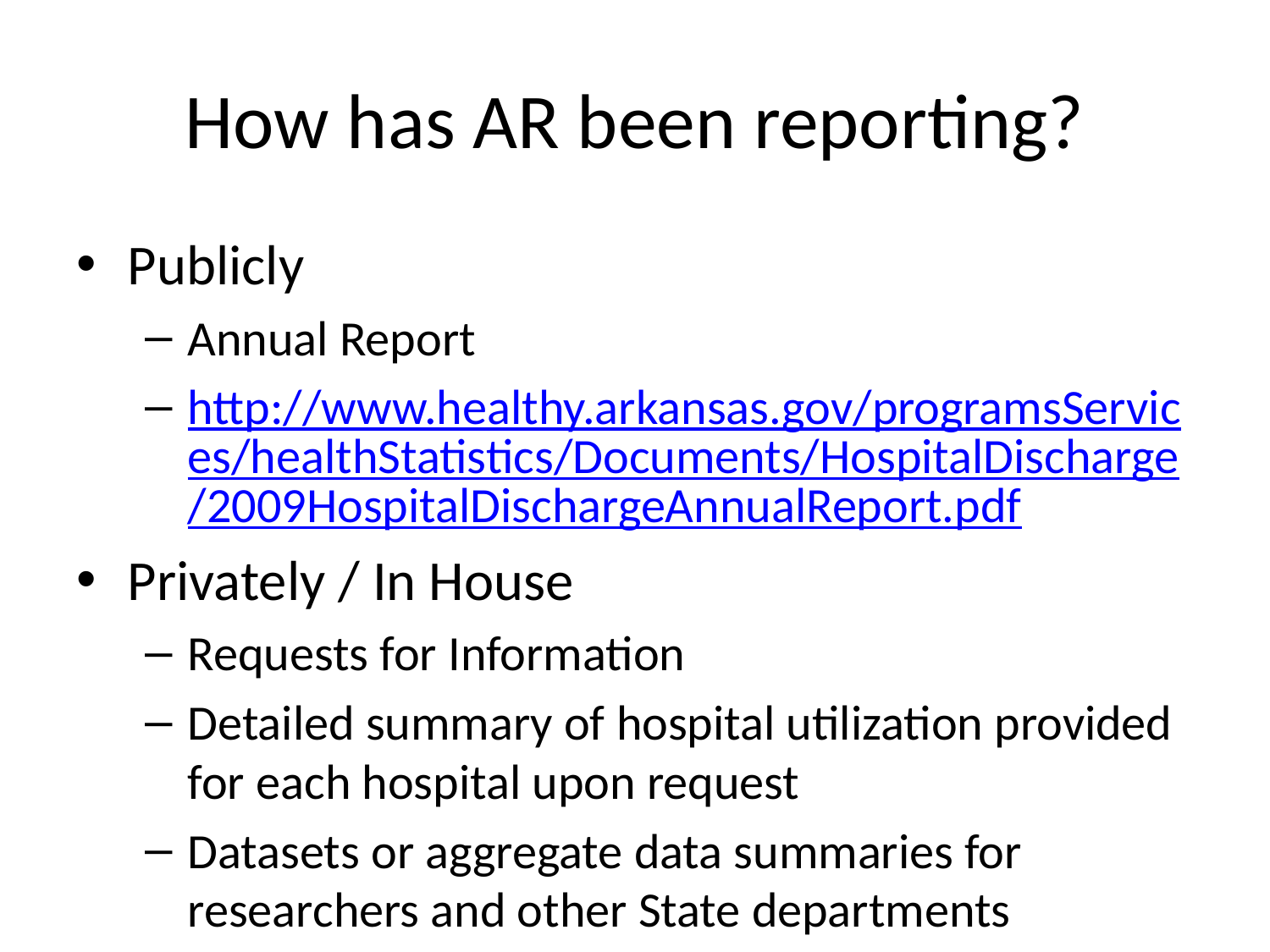

# How has AR been reporting?
Publicly
Annual Report
http://www.healthy.arkansas.gov/programsServices/healthStatistics/Documents/HospitalDischarge/2009HospitalDischargeAnnualReport.pdf
Privately / In House
Requests for Information
Detailed summary of hospital utilization provided for each hospital upon request
Datasets or aggregate data summaries for researchers and other State departments